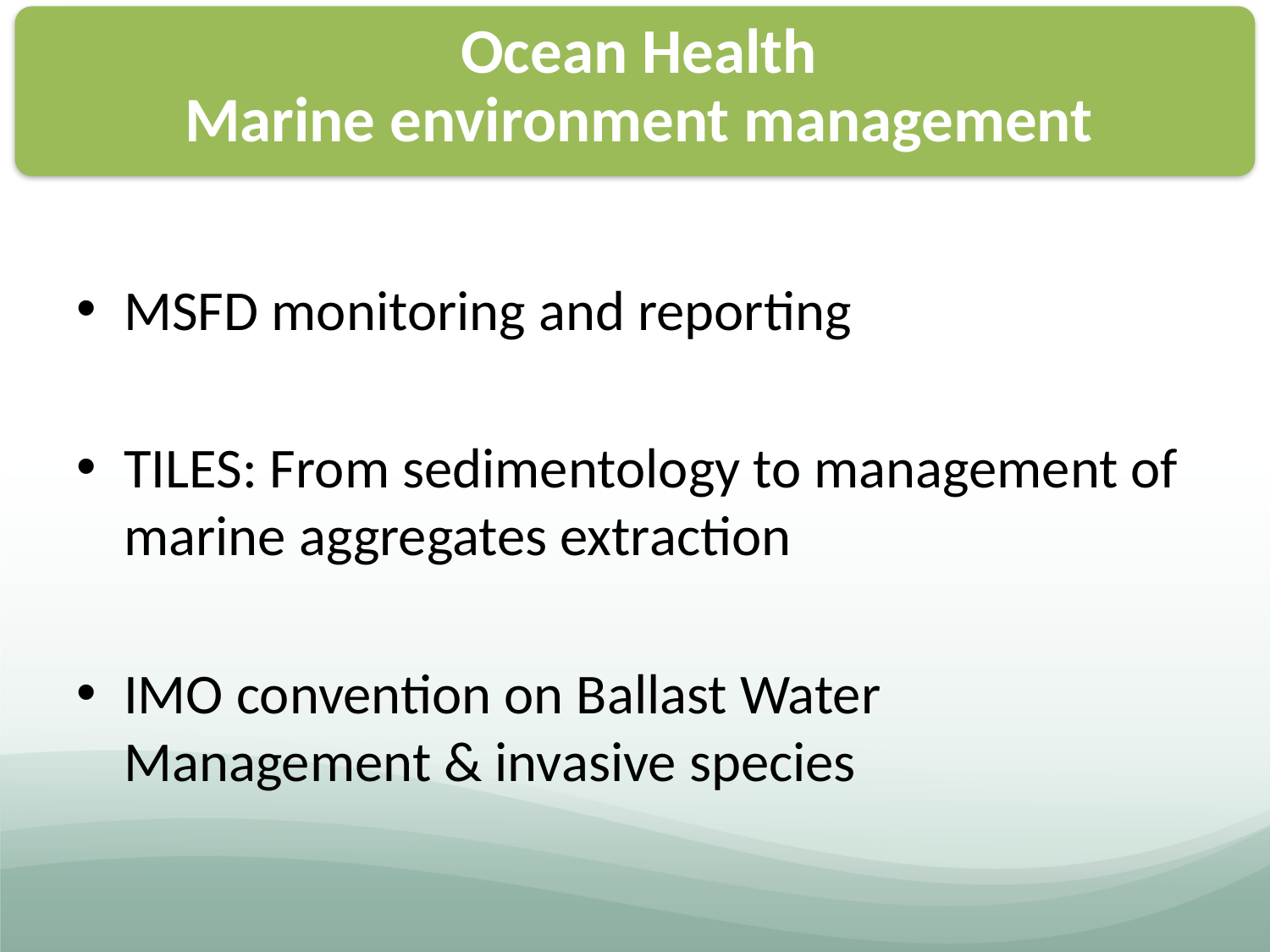

Ocean Health
Marine environment management
#
MSFD monitoring and reporting

TILES: From sedimentology to management of marine aggregates extraction

IMO convention on Ballast Water Management & invasive species